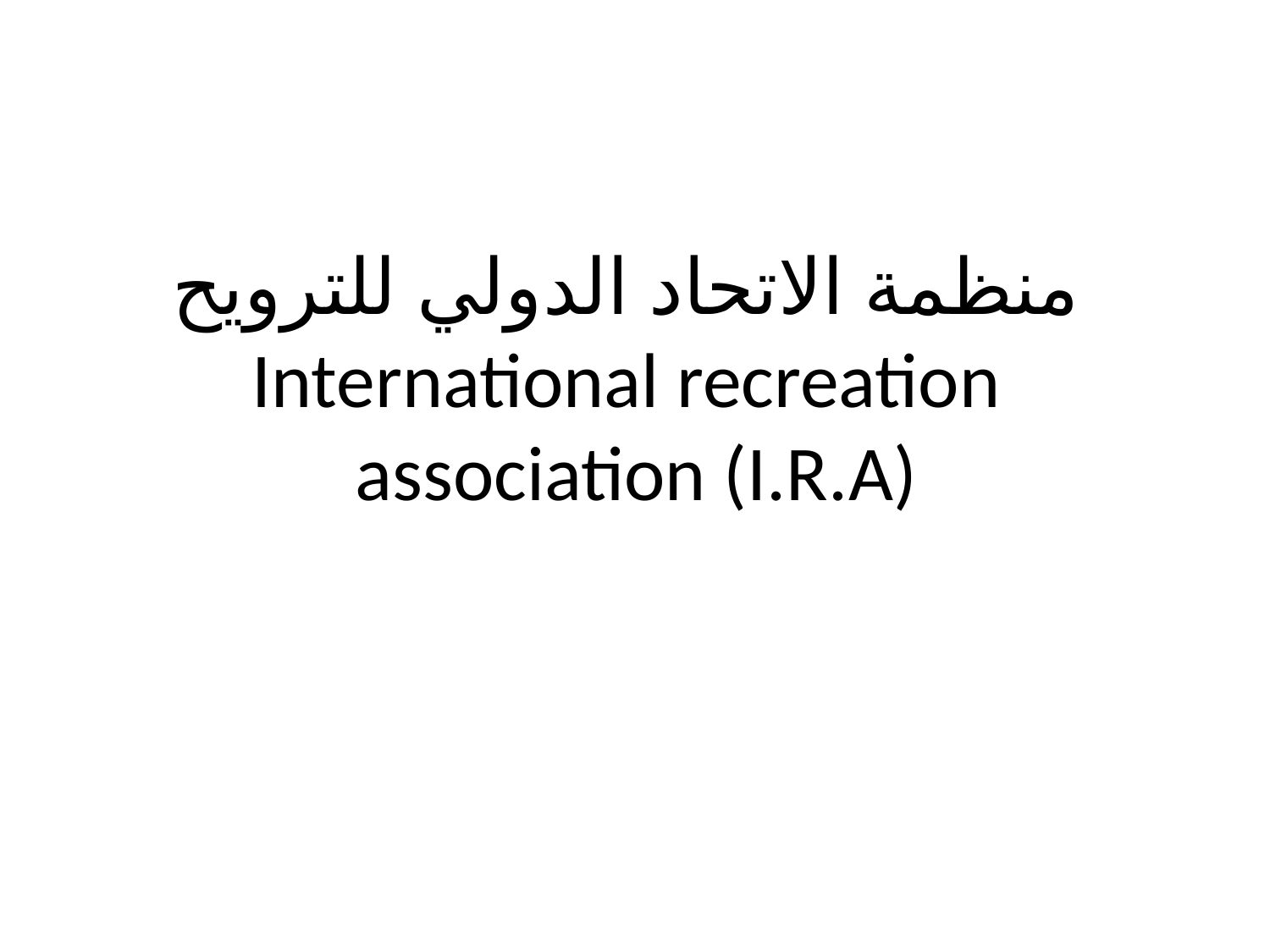

# منظمة الاتحاد الدولي للترويح International recreation association (I.R.A)